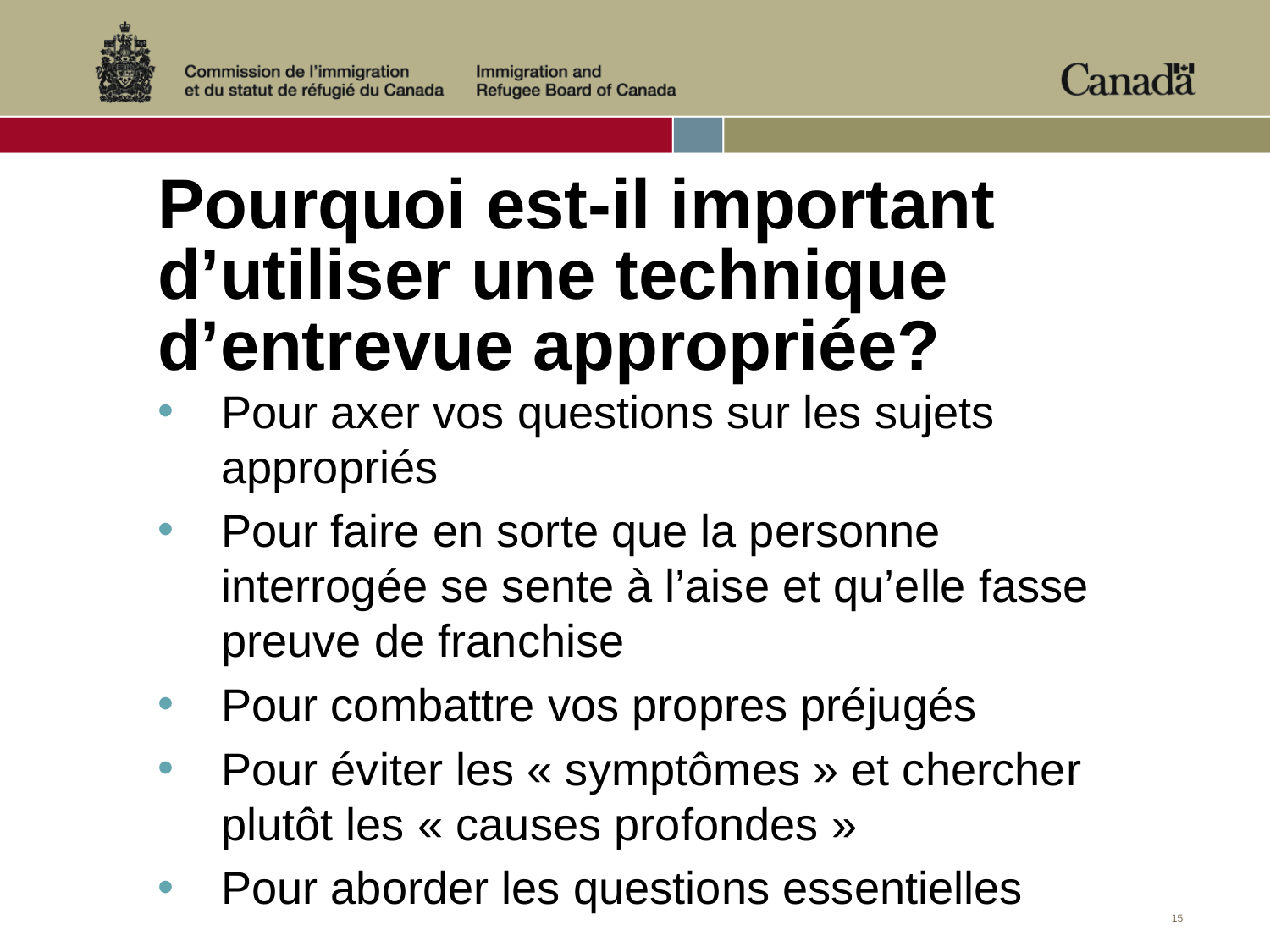

# Pourquoi est­-il important d’utiliser une technique d’entrevue appropriée?
Pour axer vos questions sur les sujets appropriés
Pour faire en sorte que la personne interrogée se sente à l’aise et qu’elle fasse preuve de franchise
Pour combattre vos propres préjugés
Pour éviter les « symptômes » et chercher plutôt les « causes profondes »
Pour aborder les questions essentielles

15